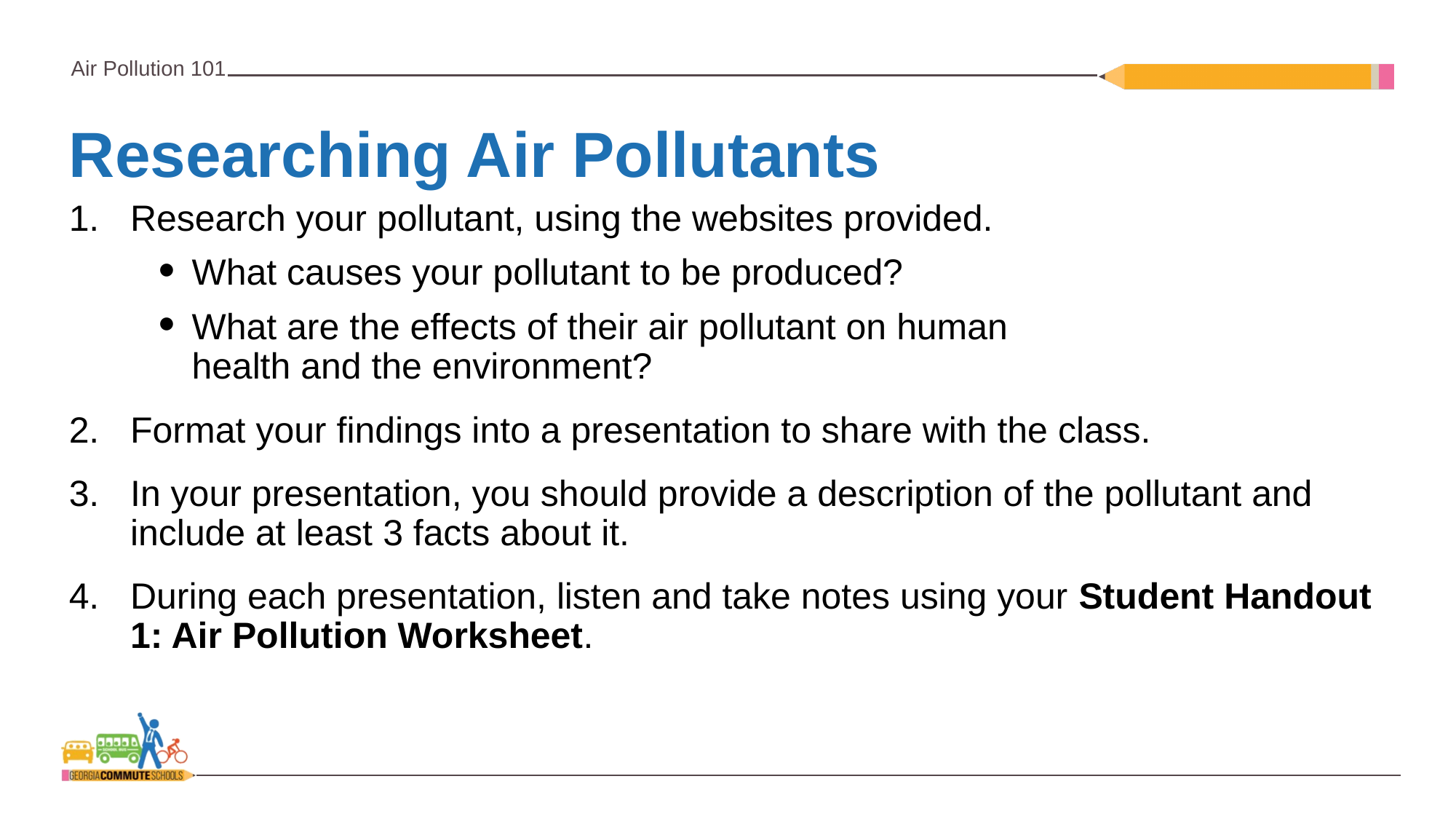

Researching Air Pollutants
Research your pollutant, using the websites provided.
What causes your pollutant to be produced?
What are the effects of their air pollutant on human
health and the environment?
Format your findings into a presentation to share with the class.
In your presentation, you should provide a description of the pollutant and include at least 3 facts about it.
During each presentation, listen and take notes using your Student Handout 1: Air Pollution Worksheet.